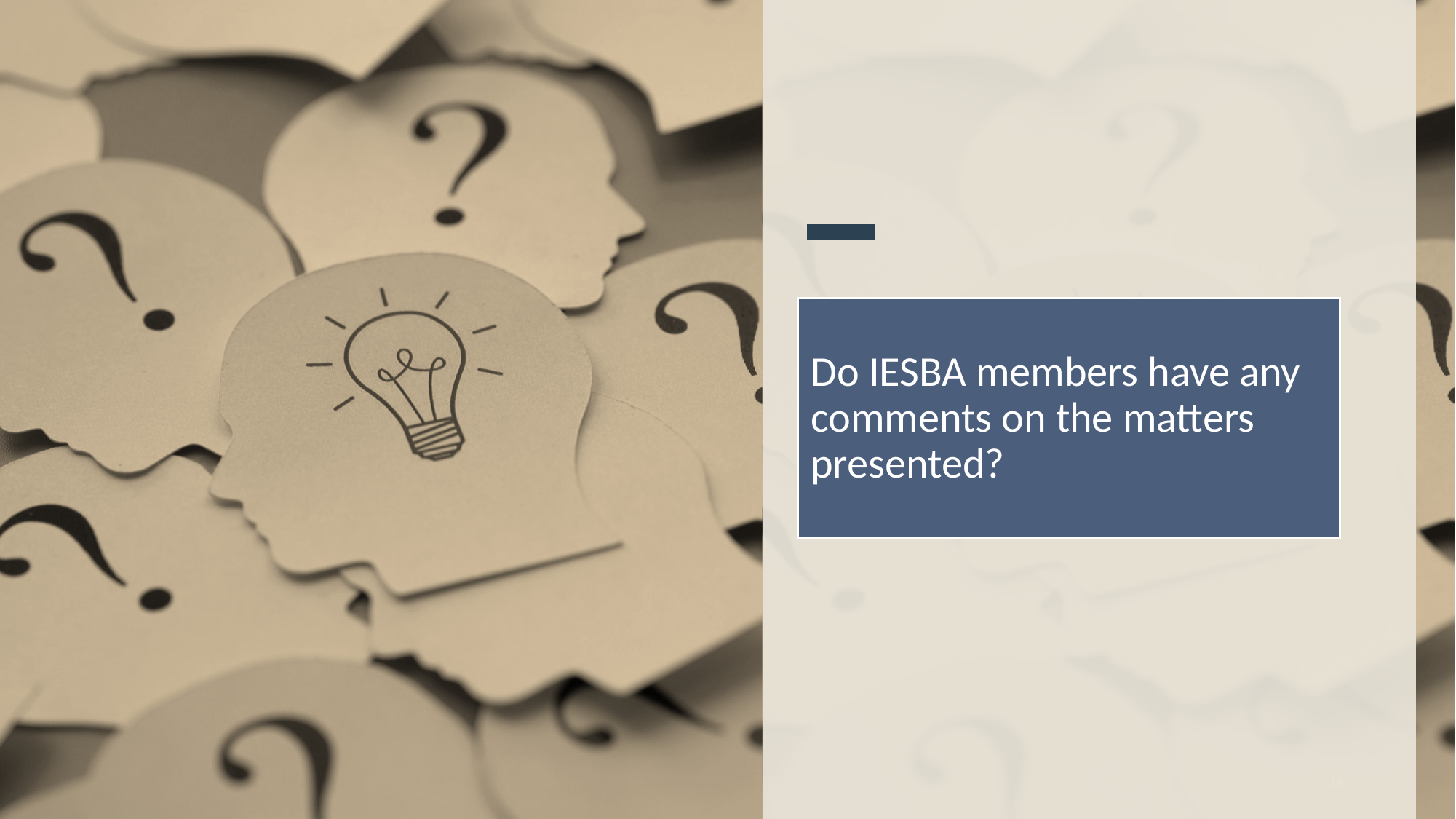

Do IESBA members have any comments on the matters presented?
14